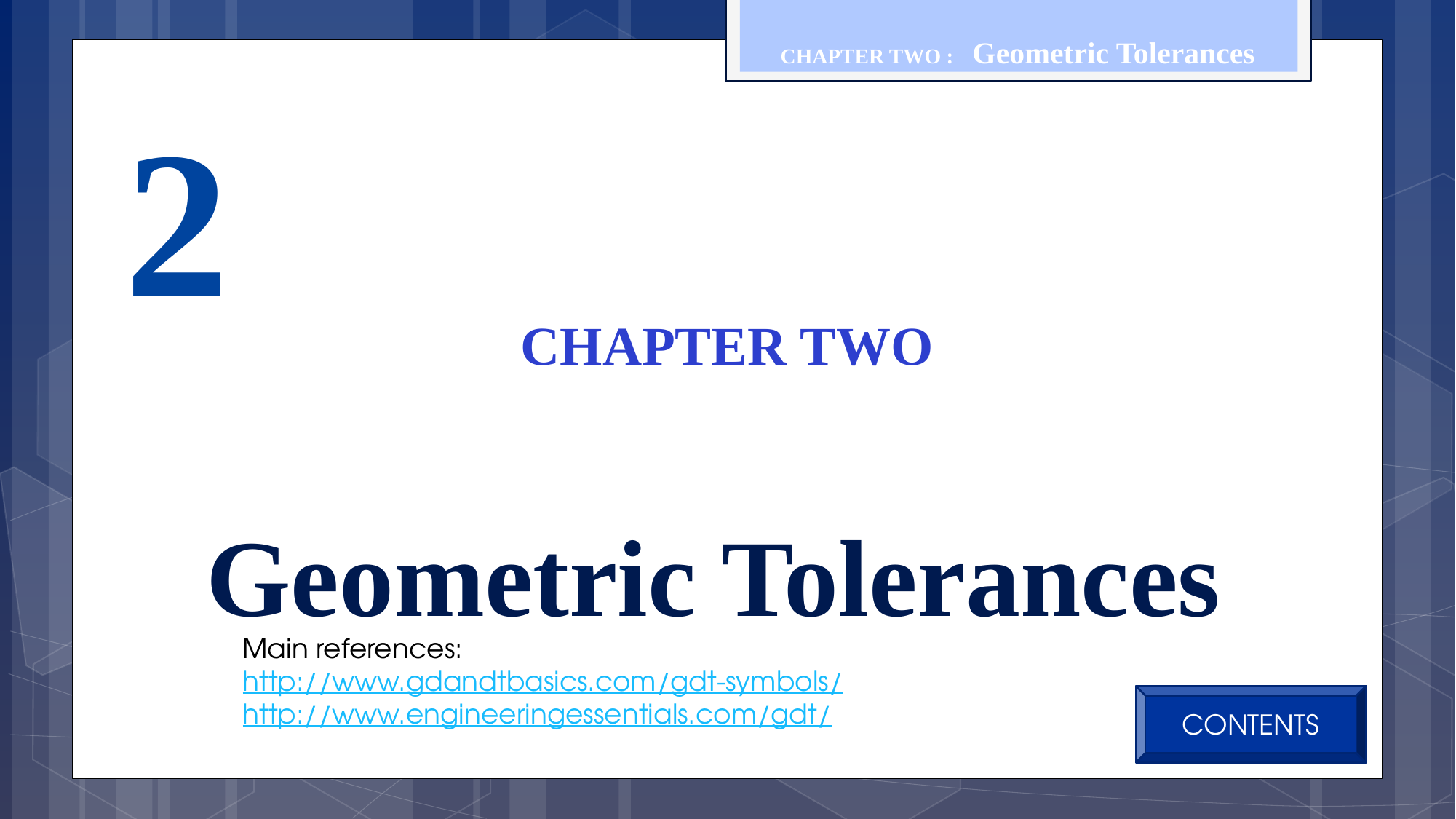

CHAPTER TWO :  Geometric Tolerances
2
CHAPTER TWO
 Geometric Tolerances
Main references:
http://www.gdandtbasics.com/gdt-symbols/
http://www.engineeringessentials.com/gdt/
CONTENTS